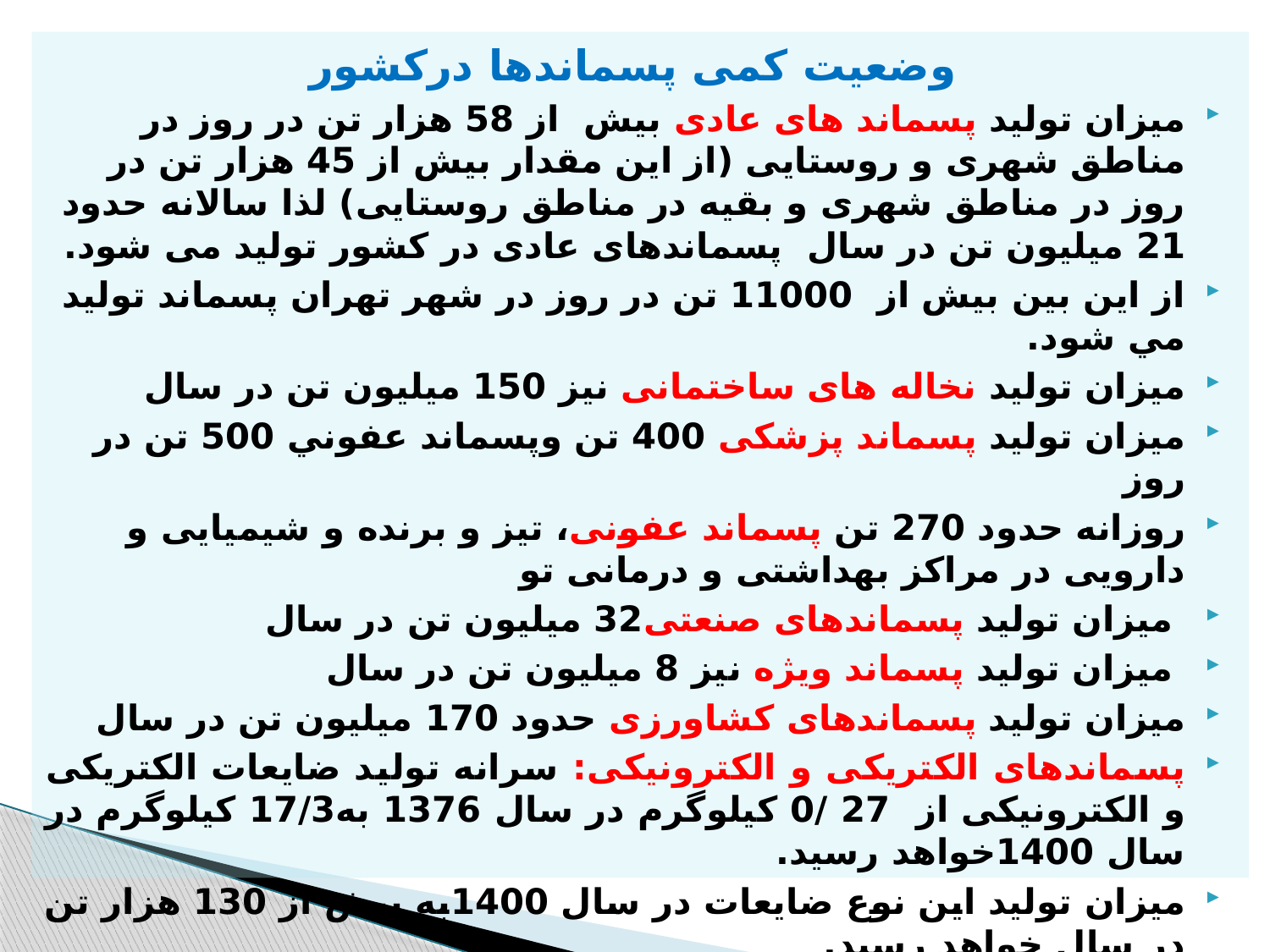

وضعیت کمی پسماندها درکشور
میزان تولید پسماند های عادی بیش  از 58 هزار تن در روز در مناطق شهری و روستایی (از این مقدار بیش از 45 هزار تن در روز در مناطق شهری و بقیه در مناطق روستایی) لذا سالانه حدود 21 میلیون تن در سال  پسماندهای عادی در کشور تولید می شود.
از این بین بيش از  11000 تن در روز در شهر تهران پسماند توليد مي شود.
میزان تولید نخاله های ساختمانی نیز 150 میلیون تن در سال
میزان تولید پسماند پزشکی 400 تن وپسماند عفوني 500 تن در روز
روزانه حدود 270 تن پسماند عفونی، تیز و برنده و شیمیایی و دارویی در مراکز بهداشتی و درمانی تو
 میزان تولید پسماندهای صنعتی32 میلیون تن در سال
 میزان تولید پسماند ویژه نیز 8 میلیون تن در سال
میزان تولید پسماندهای کشاورزی حدود 170 میلیون تن در سال
پسماندهای الکتریکی و الکترونیکی: سرانه تولید ضایعات الکتریکی و الکترونیکی از  27 /0 کیلوگرم در سال 1376 به17/3 کیلوگرم در سال 1400خواهد رسید.
میزان تولید این نوع ضایعات در سال 1400به بیش از 130 هزار تن در سال خواهد رسید.
سرانه تولید پسماندهای الکتریکی و الکترونیکی از  27 /0 کیلوگرم در سال 1376 به17/3 کیلوگرم در سال 1400خواهد رسید.
میزان تولید این نوع ضایعات در سال 1400به بیش از 130 هزار تن در سال خواهد رسید.